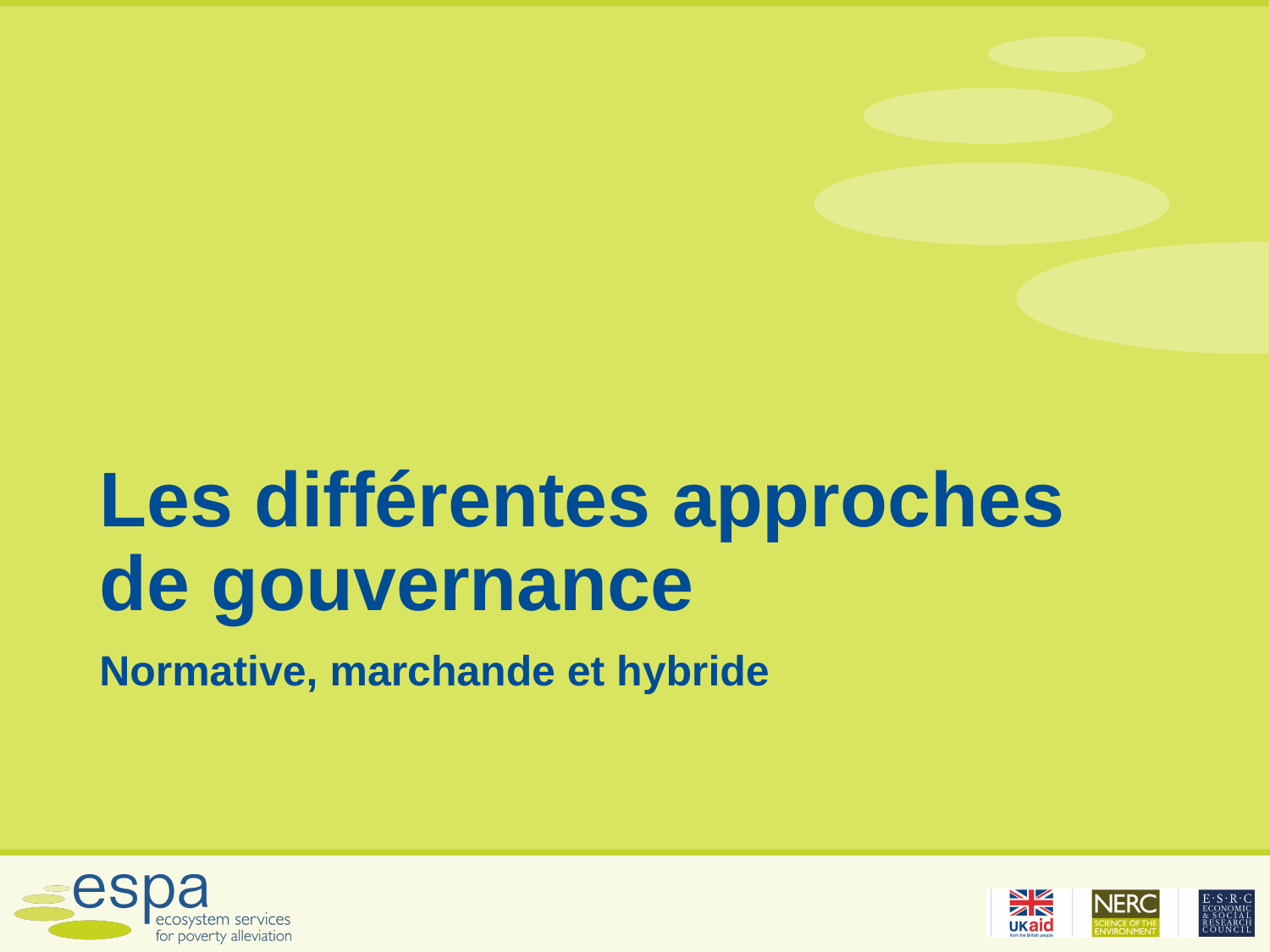

# Les différentes approches de gouvernance
Normative, marchande et hybride